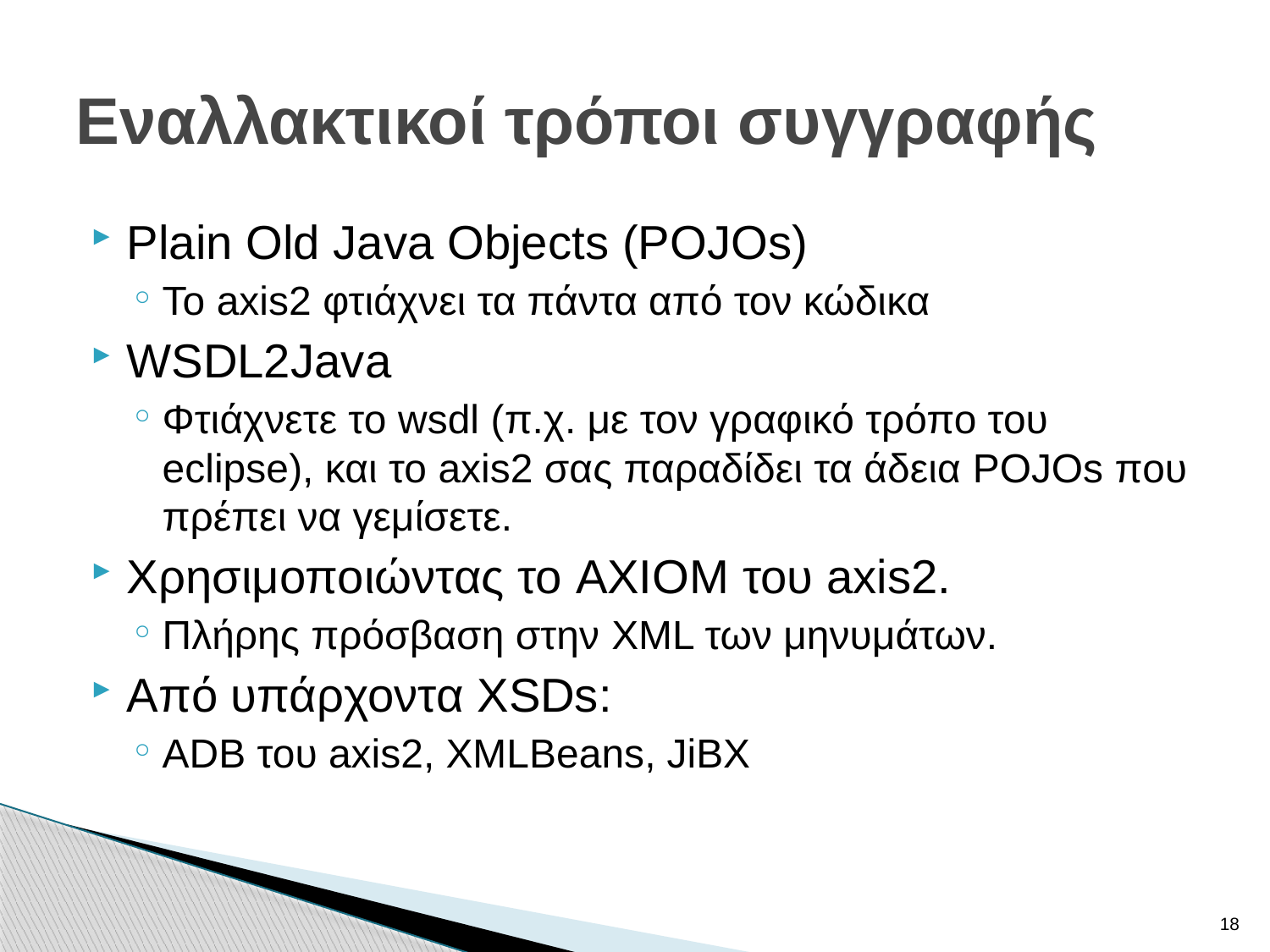

# Εναλλακτικοί τρόποι συγγραφής
Plain Old Java Objects (POJOs)
Το axis2 φτιάχνει τα πάντα από τον κώδικα
WSDL2Java
Φτιάχνετε το wsdl (π.χ. με τον γραφικό τρόπο του eclipse), και το axis2 σας παραδίδει τα άδεια POJOs που πρέπει να γεμίσετε.
Χρησιμοποιώντας το AXIOM του axis2.
Πλήρης πρόσβαση στην XML των μηνυμάτων.
Από υπάρχοντα XSDs:
ADB του axis2, XMLBeans, JiBX

18